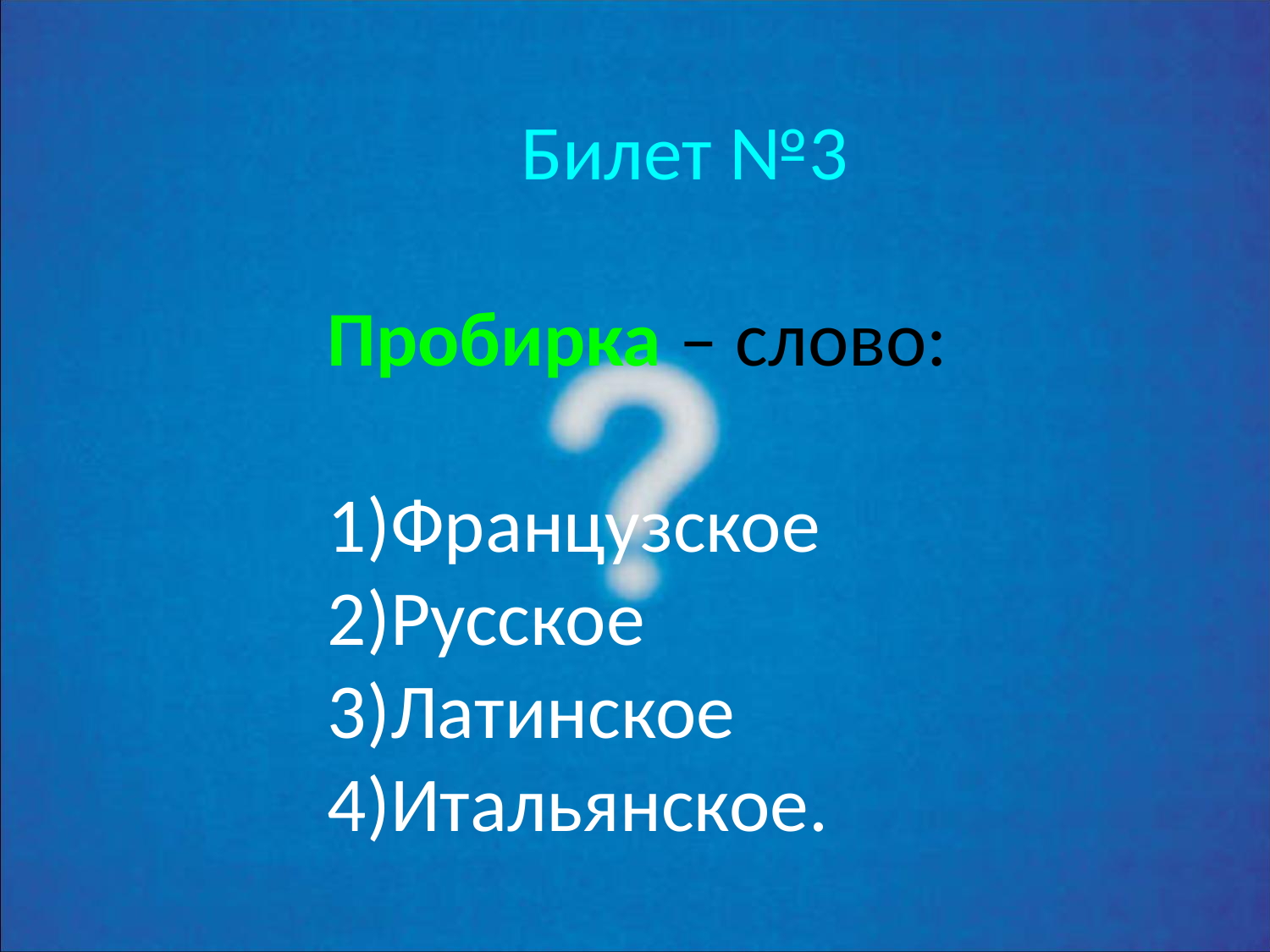

Билет №3

Пробирка – слово:

Французское
Русское
Латинское
Итальянское.